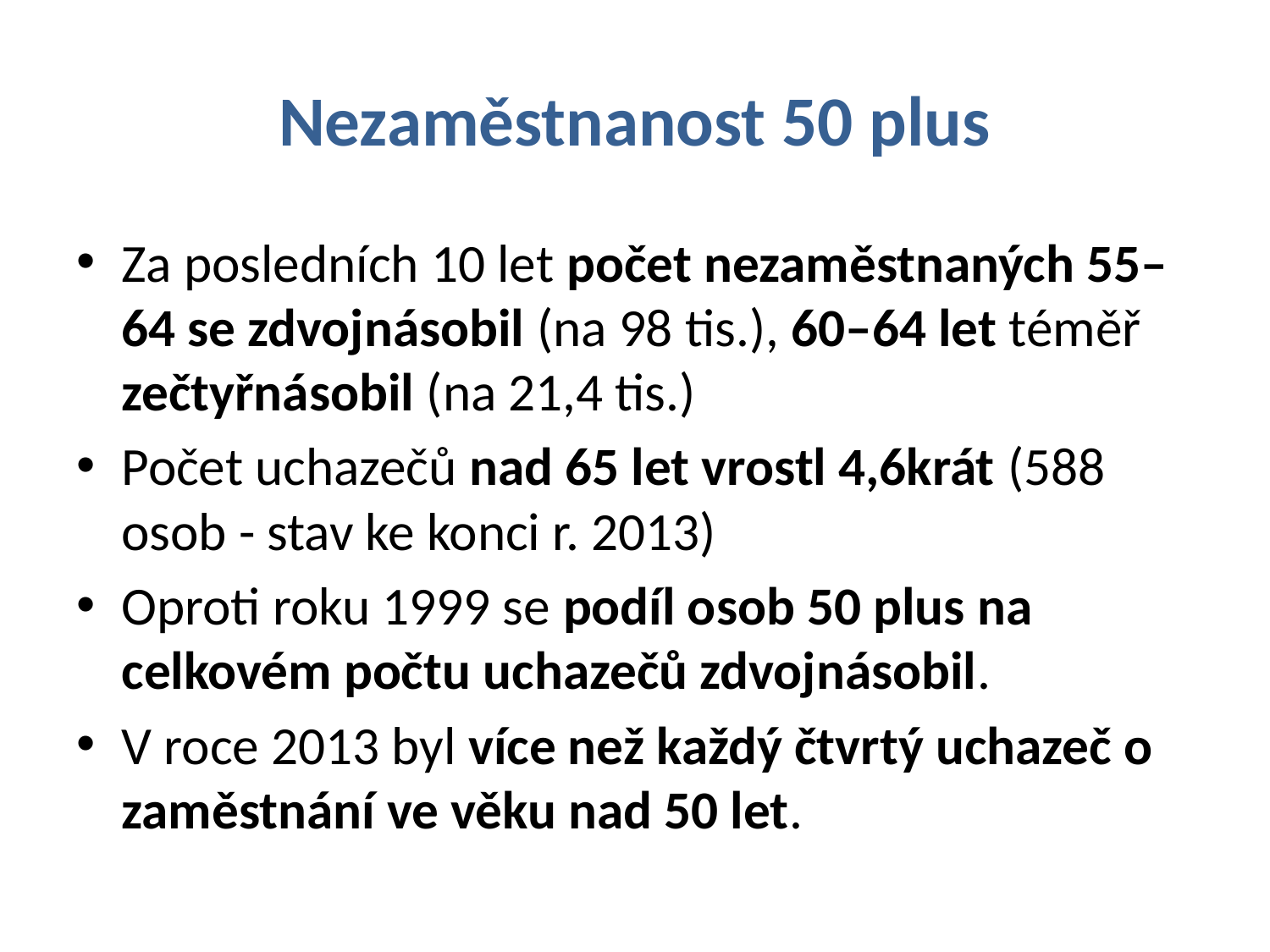

# Nezaměstnanost 50 plus
Za posledních 10 let počet nezaměstnaných 55–64 se zdvojnásobil (na 98 tis.), 60–64 let téměř zečtyřnásobil (na 21,4 tis.)
Počet uchazečů nad 65 let vrostl 4,6krát (588 osob - stav ke konci r. 2013)
Oproti roku 1999 se podíl osob 50 plus na celkovém počtu uchazečů zdvojnásobil.
V roce 2013 byl více než každý čtvrtý uchazeč o zaměstnání ve věku nad 50 let.